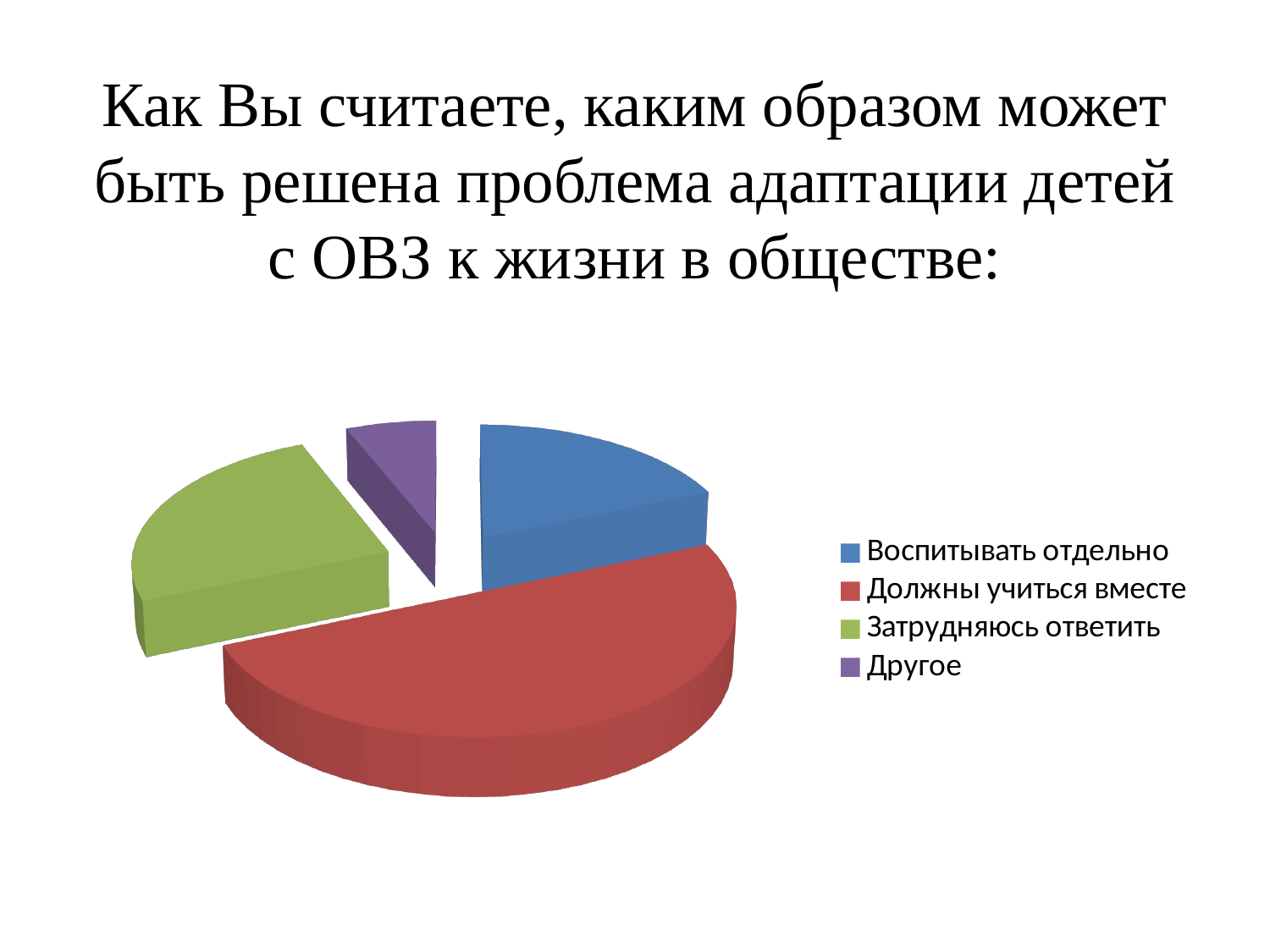

# Как Вы считаете, каким образом может быть решена проблема адаптации детей с ОВЗ к жизни в обществе:

[unsupported chart]